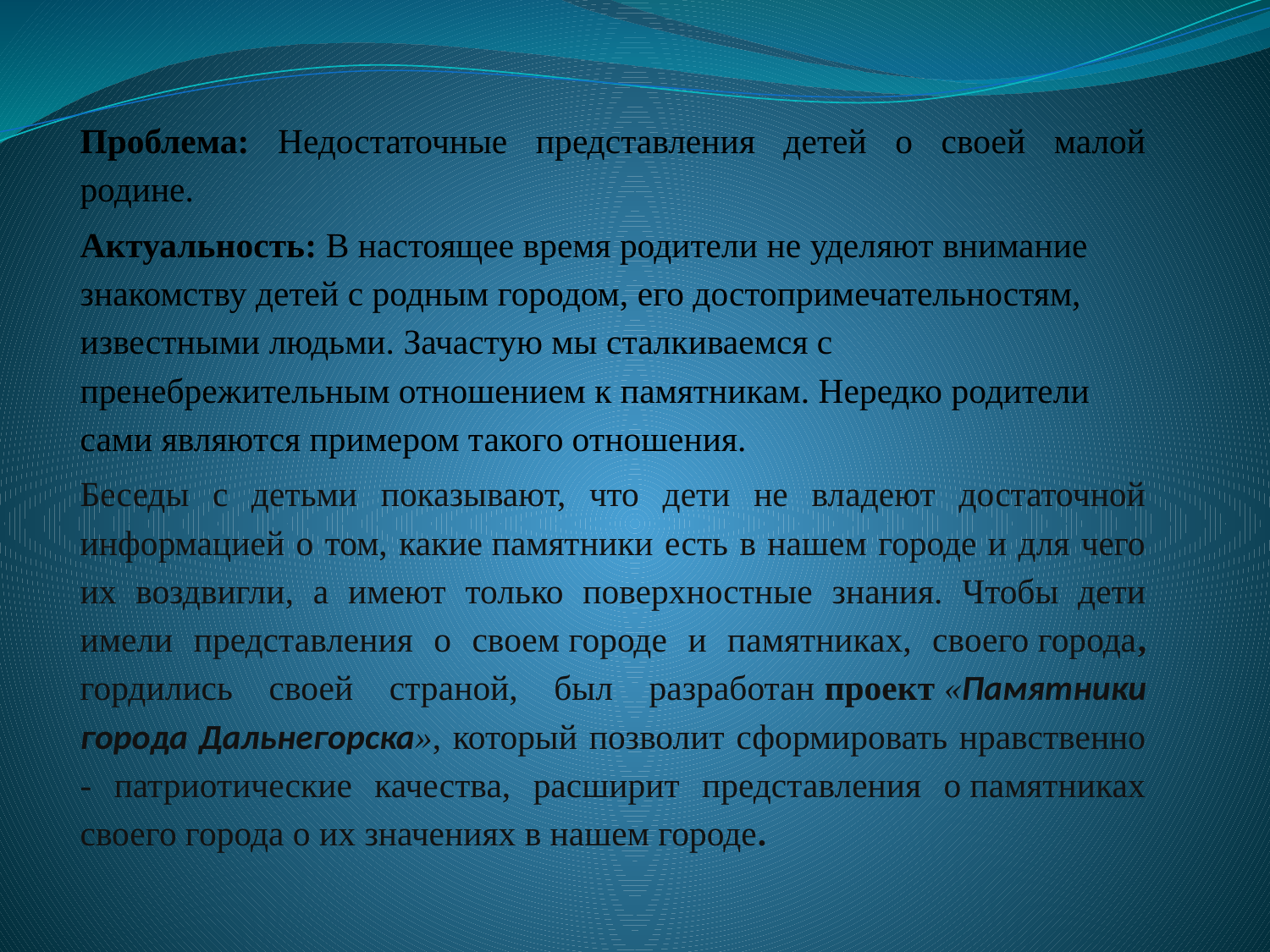

#
Проблема: Недостаточные представления детей о своей малой родине.
Актуальность: В настоящее время родители не уделяют внимание знакомству детей с родным городом, его достопримечательностям, известными людьми. Зачастую мы сталкиваемся с пренебрежительным отношением к памятникам. Нередко родители сами являются примером такого отношения.
Беседы с детьми показывают, что дети не владеют достаточной информацией о том, какие памятники есть в нашем городе и для чего их воздвигли, а имеют только поверхностные знания. Чтобы дети имели представления о своем городе и памятниках, своего города, гордились своей страной, был разработан проект «Памятники города Дальнегорска», который позволит сформировать нравственно - патриотические качества, расширит представления о памятниках своего города о их значениях в нашем городе.